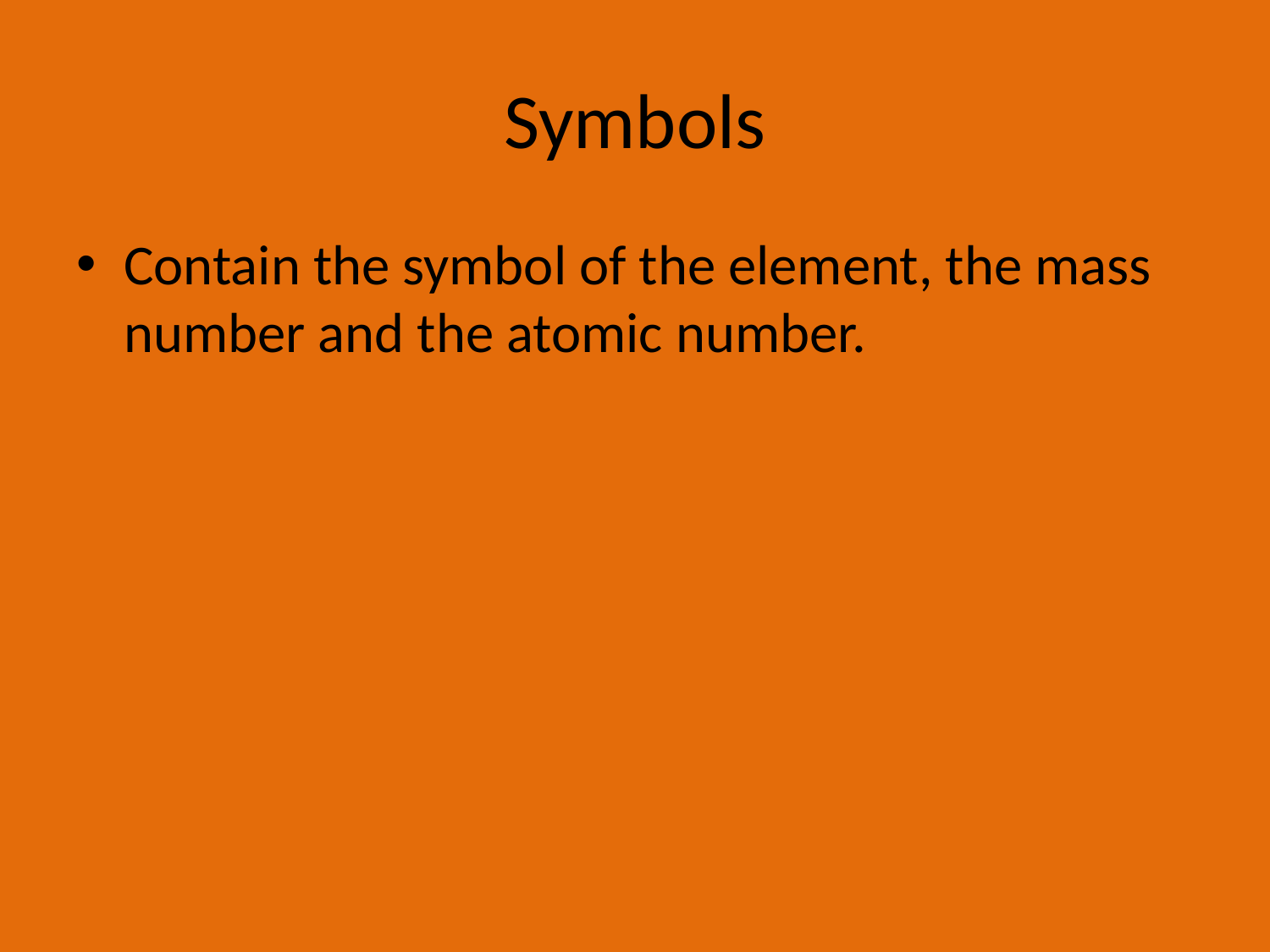

# Symbols
Contain the symbol of the element, the mass number and the atomic number.